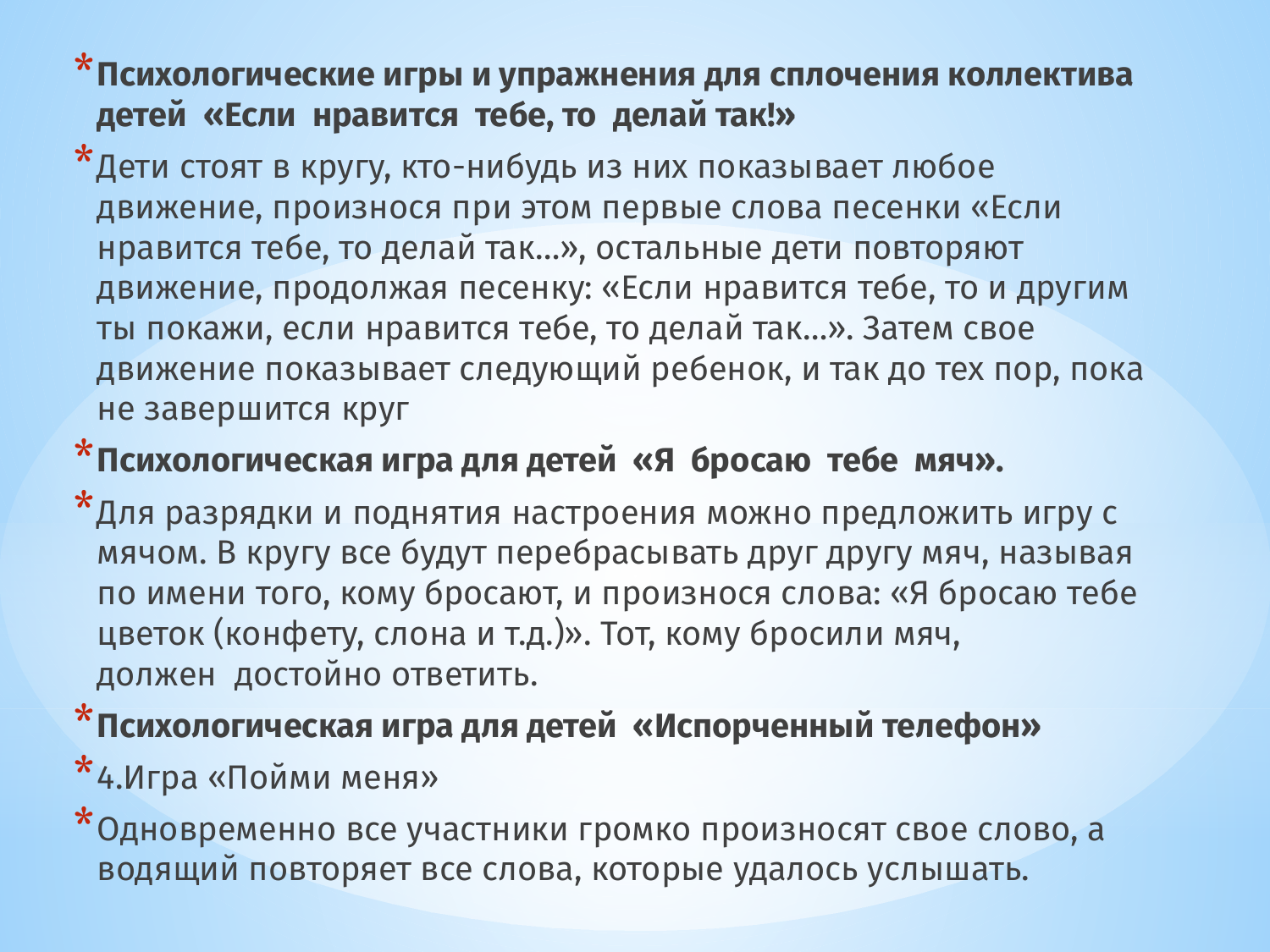

Психологические игры и упражнения для сплочения коллектива детей  «Если  нравится  тебе, то  делай так!»
Дети стоят в кругу, кто-нибудь из них показывает любое движение, произнося при этом первые слова песенки «Если нравится тебе, то делай так…», остальные дети повторяют движение, продолжая песенку: «Если нравится тебе, то и другим ты покажи, если нравится тебе, то делай так…». Затем свое движение показывает следующий ребенок, и так до тех пор, пока не завершится круг
Психологическая игра для детей  «Я  бросаю  тебе  мяч».
Для разрядки и поднятия настроения можно предложить игру с мячом. В кругу все будут перебрасывать друг другу мяч, называя по имени того, кому бросают, и произнося слова: «Я бросаю тебе цветок (конфету, слона и т.д.)». Тот, кому бросили мяч, должен  достойно ответить.
Психологическая игра для детей  «Испорченный телефон»
4.Игра «Пойми меня»
Одновременно все участники громко произносят свое слово, а водящий повторяет все слова, которые удалось услышать.